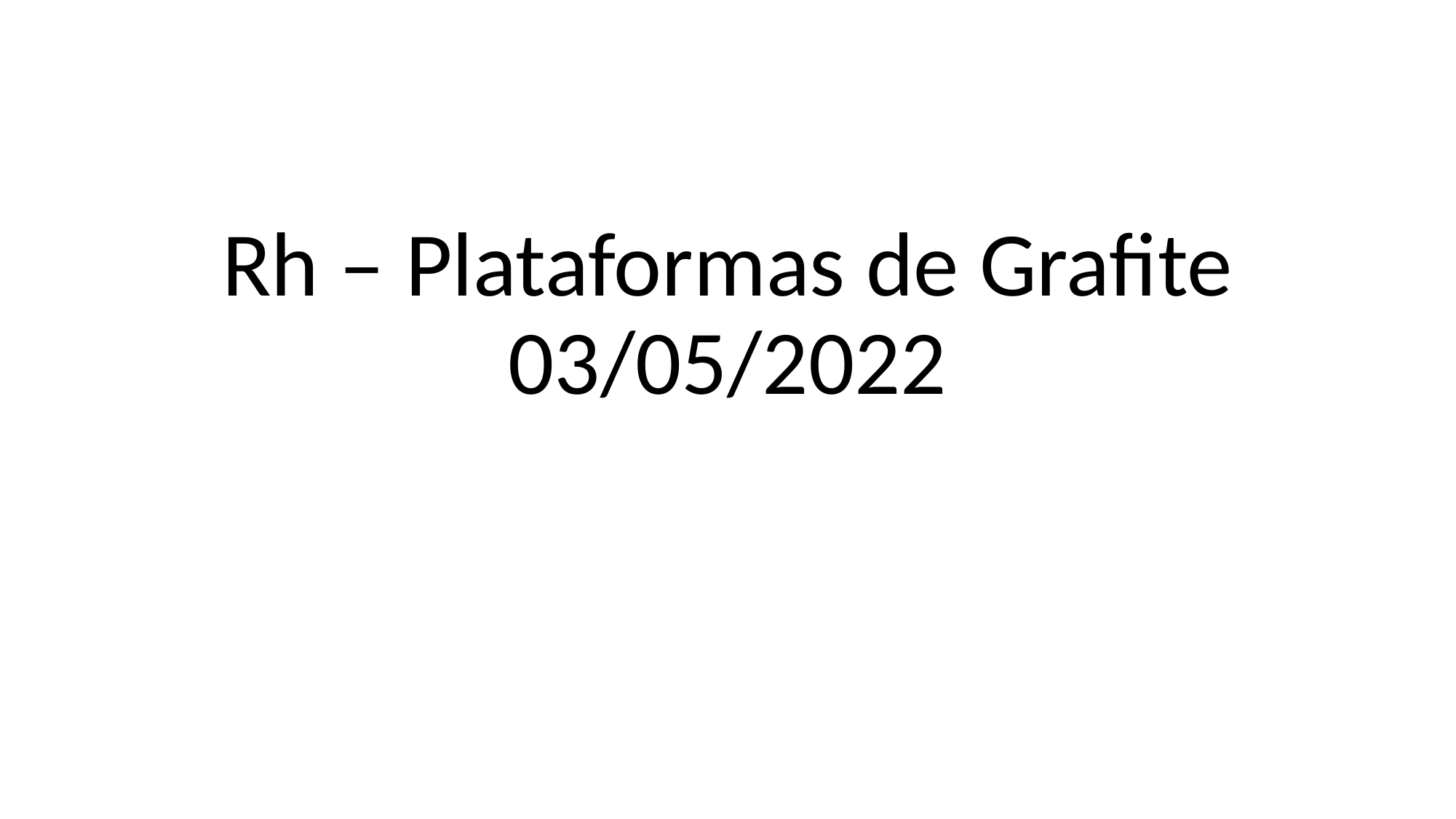

# Rh – Plataformas de Grafite 03/05/2022